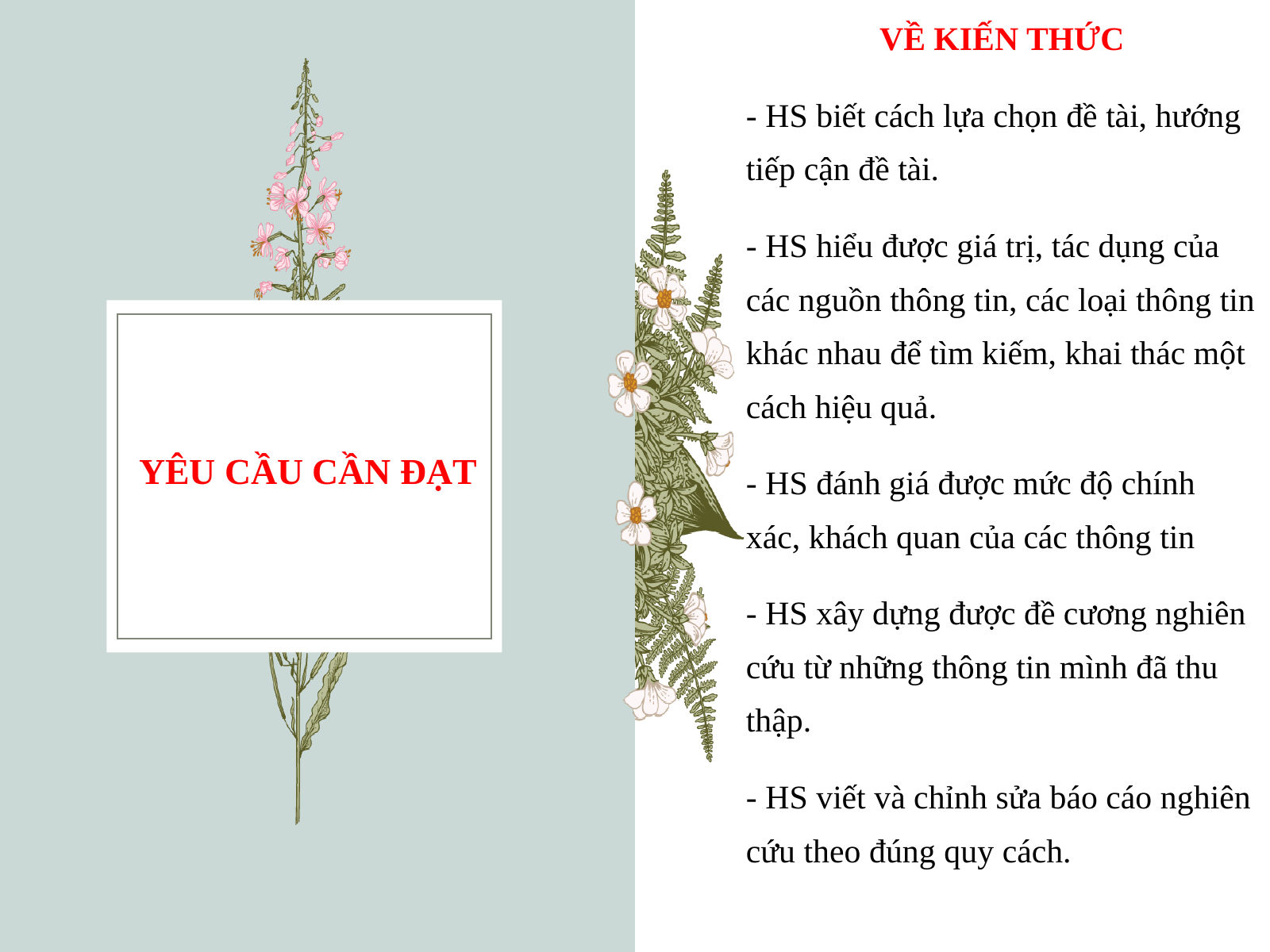

VỀ KIẾN THỨC
- HS biết cách lựa chọn đề tài, hướng tiếp cận đề tài.
- HS hiểu được giá trị, tác dụng của các nguồn thông tin, các loại thông tin khác nhau để tìm kiếm, khai thác một cách hiệu quả.
- HS đánh giá được mức độ chính xác, khách quan của các thông tin
- HS xây dựng được đề cương nghiên cứu từ những thông tin mình đã thu thập.
- HS viết và chỉnh sửa báo cáo nghiên cứu theo đúng quy cách.
# YÊU CẦU CẦN ĐẠT